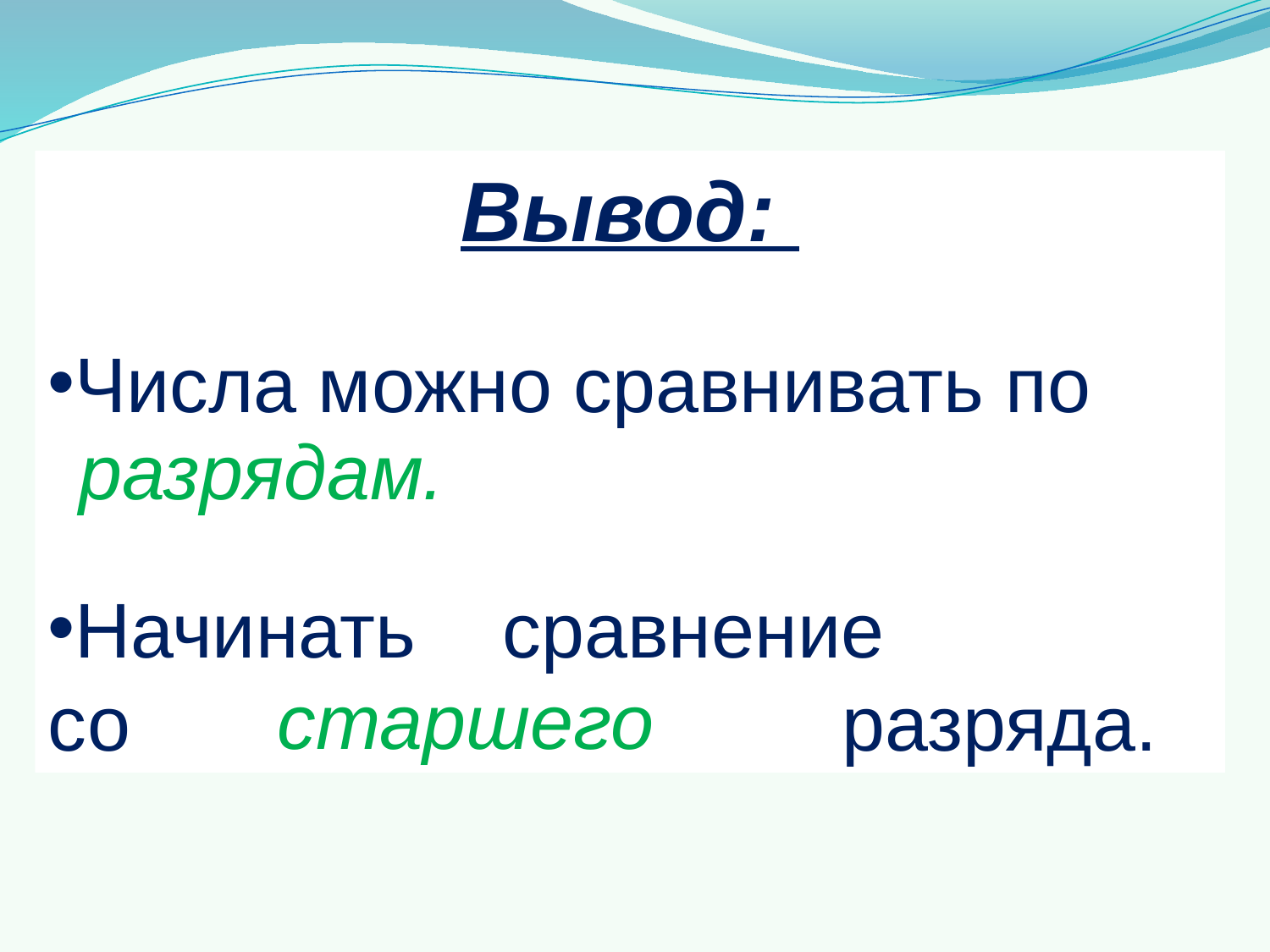

Вывод:

Числа можно сравнивать по

Начинать    сравнение
со                                 разряда.
разрядам.
 старшего